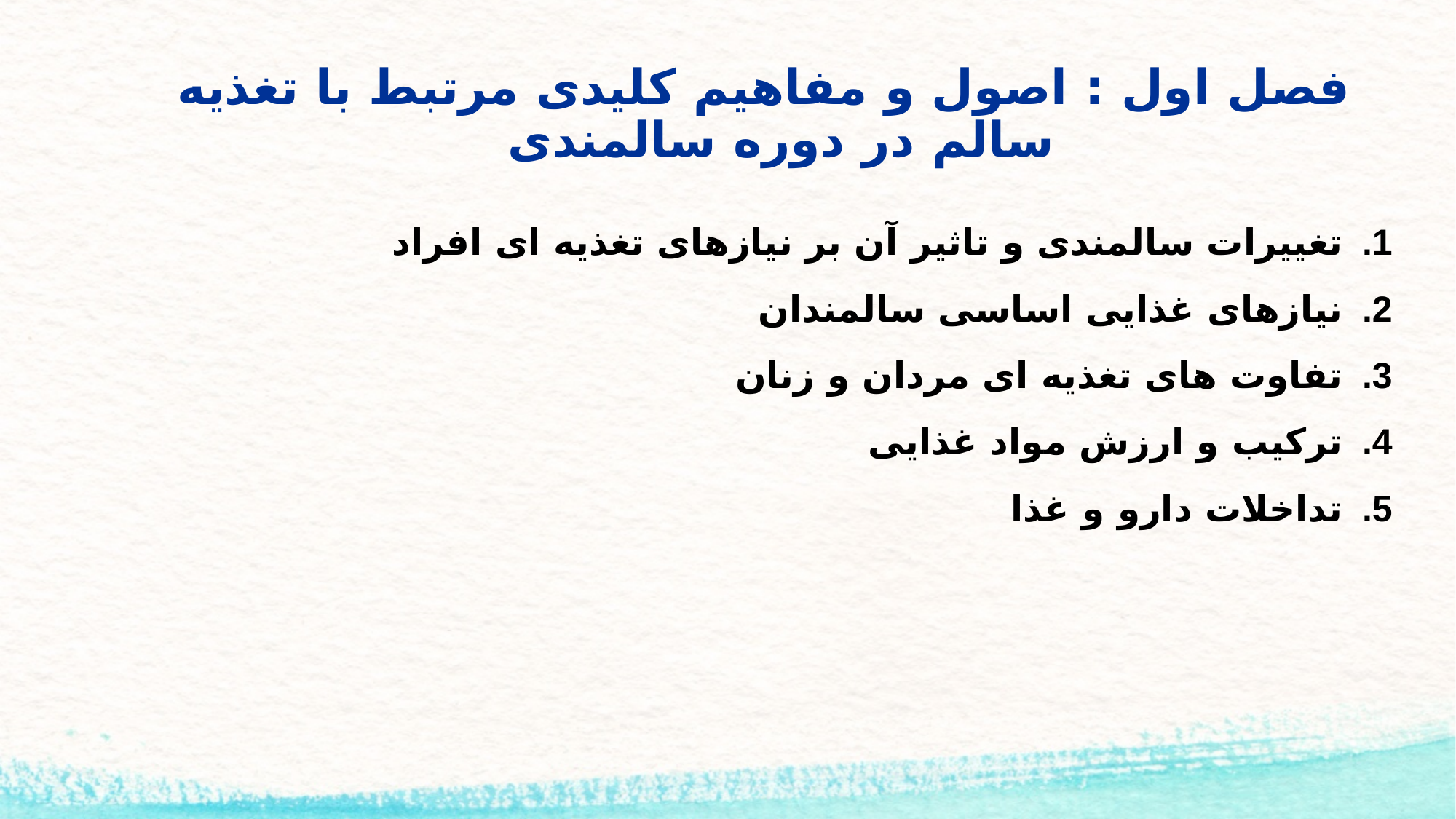

# فصل اول : اصول و مفاهیم کلیدی مرتبط با تغذیه سالم در دوره سالمندی
تغییرات سالمندی و تاثیر آن بر نیازهای تغذیه ای افراد
نیازهای غذایی اساسی سالمندان
تفاوت های تغذیه ای مردان و زنان
ترکیب و ارزش مواد غذایی
تداخلات دارو و غذا